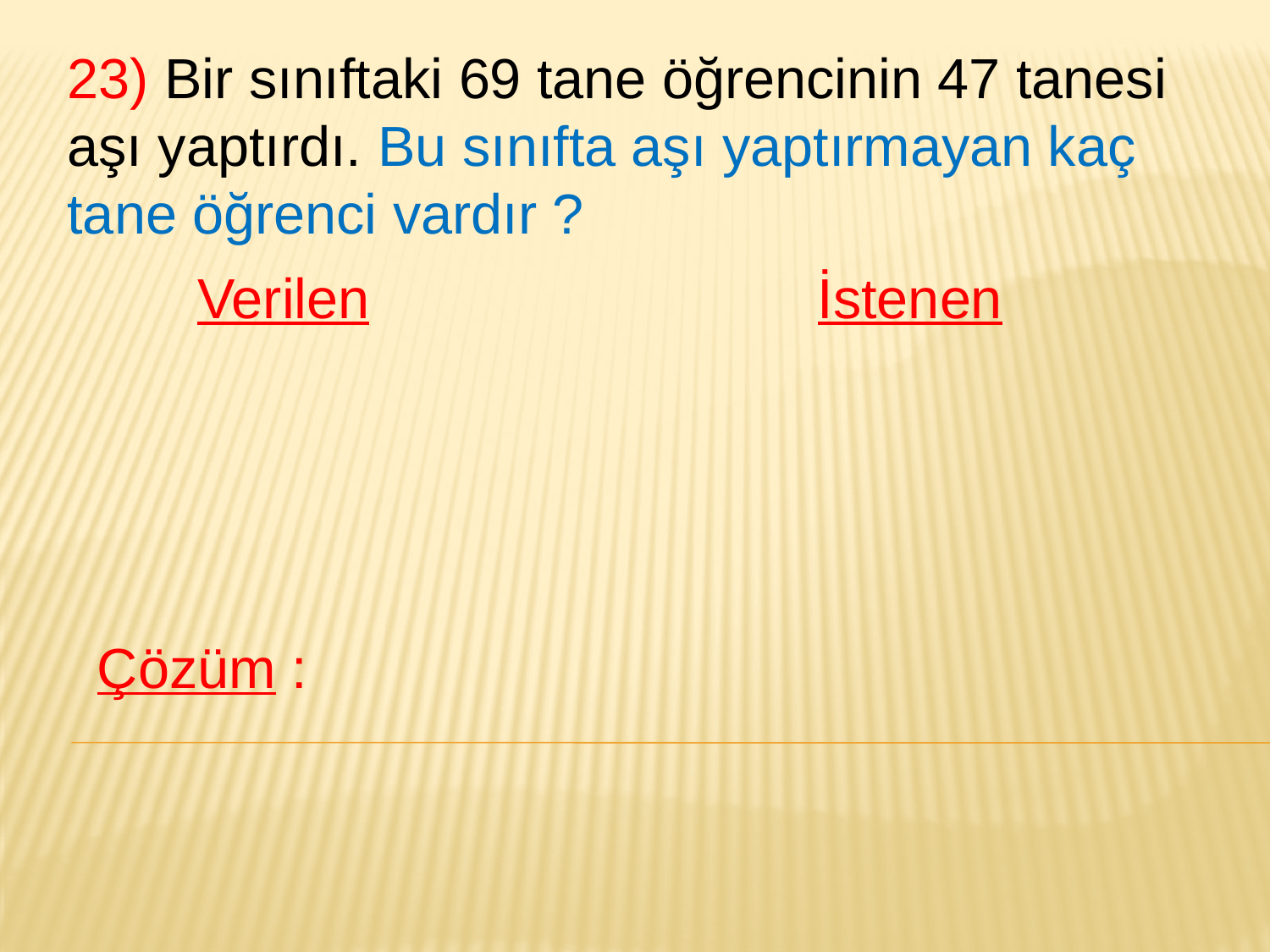

23) Bir sınıftaki 69 tane öğrencinin 47 tanesi aşı yaptırdı. Bu sınıfta aşı yaptırmayan kaç tane öğrenci vardır ?

Verilen
İstenen
Çözüm :